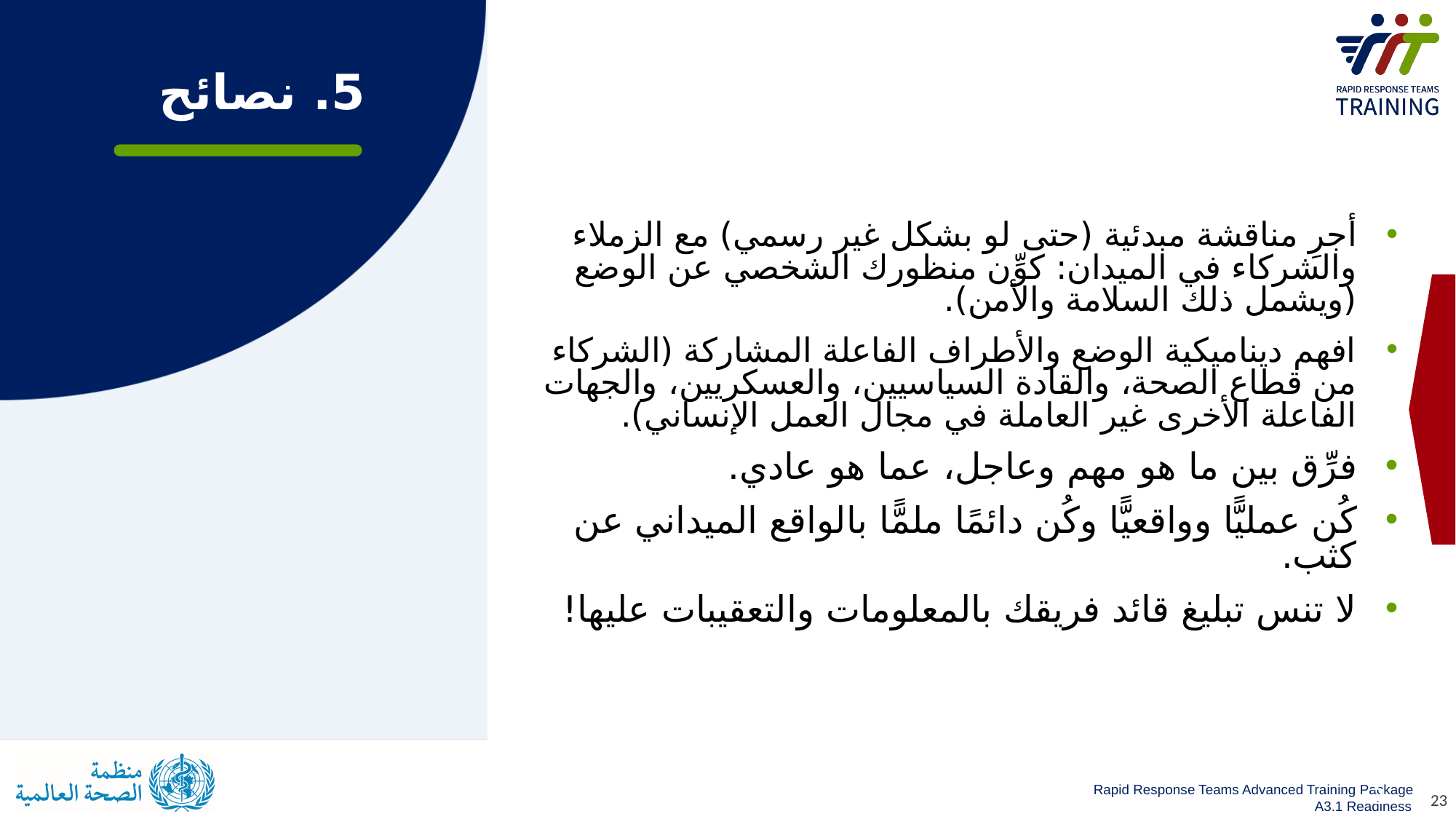

# 5. نصائح
أجرِ مناقشة مبدئية (حتى لو بشكل غير رسمي) مع الزملاء والشركاء في الميدان: كوِّن منظورك الشخصي عن الوضع (ويشمل ذلك السلامة والأمن).
افهم ديناميكية الوضع والأطراف الفاعلة المشاركة (الشركاء من قطاع الصحة، والقادة السياسيين، والعسكريين، والجهات الفاعلة الأخرى غير العاملة في مجال العمل الإنساني).
فرِّق بين ما هو مهم وعاجل، عما هو عادي.
كُن عمليًّا وواقعيًّا وكُن دائمًا ملمًّا بالواقع الميداني عن كثب.
لا تنس تبليغ قائد فريقك بالمعلومات والتعقيبات عليها!

23